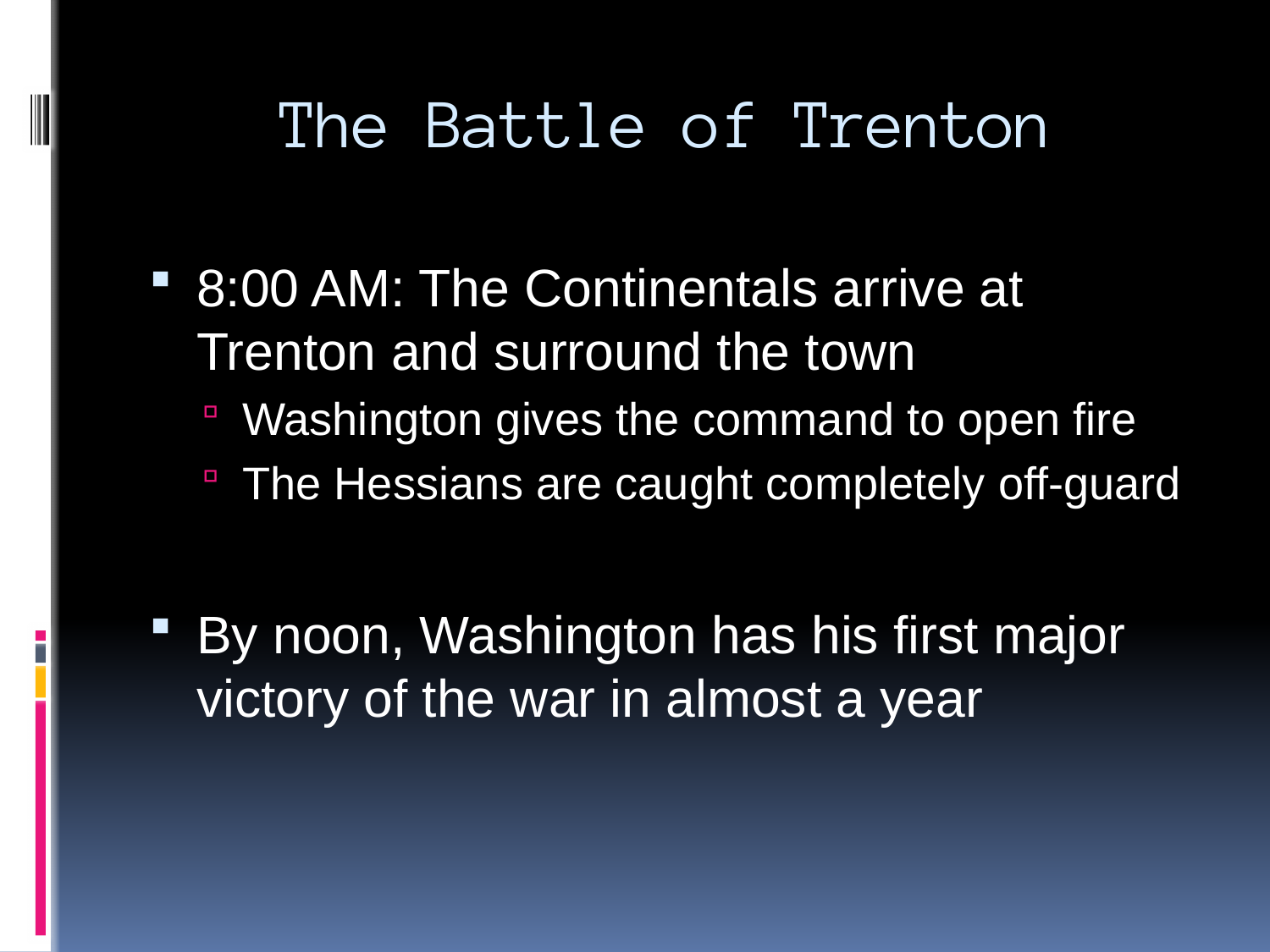

# The Battle of Trenton
8:00 AM: The Continentals arrive at Trenton and surround the town
Washington gives the command to open fire
The Hessians are caught completely off-guard

By noon, Washington has his first major victory of the war in almost a year